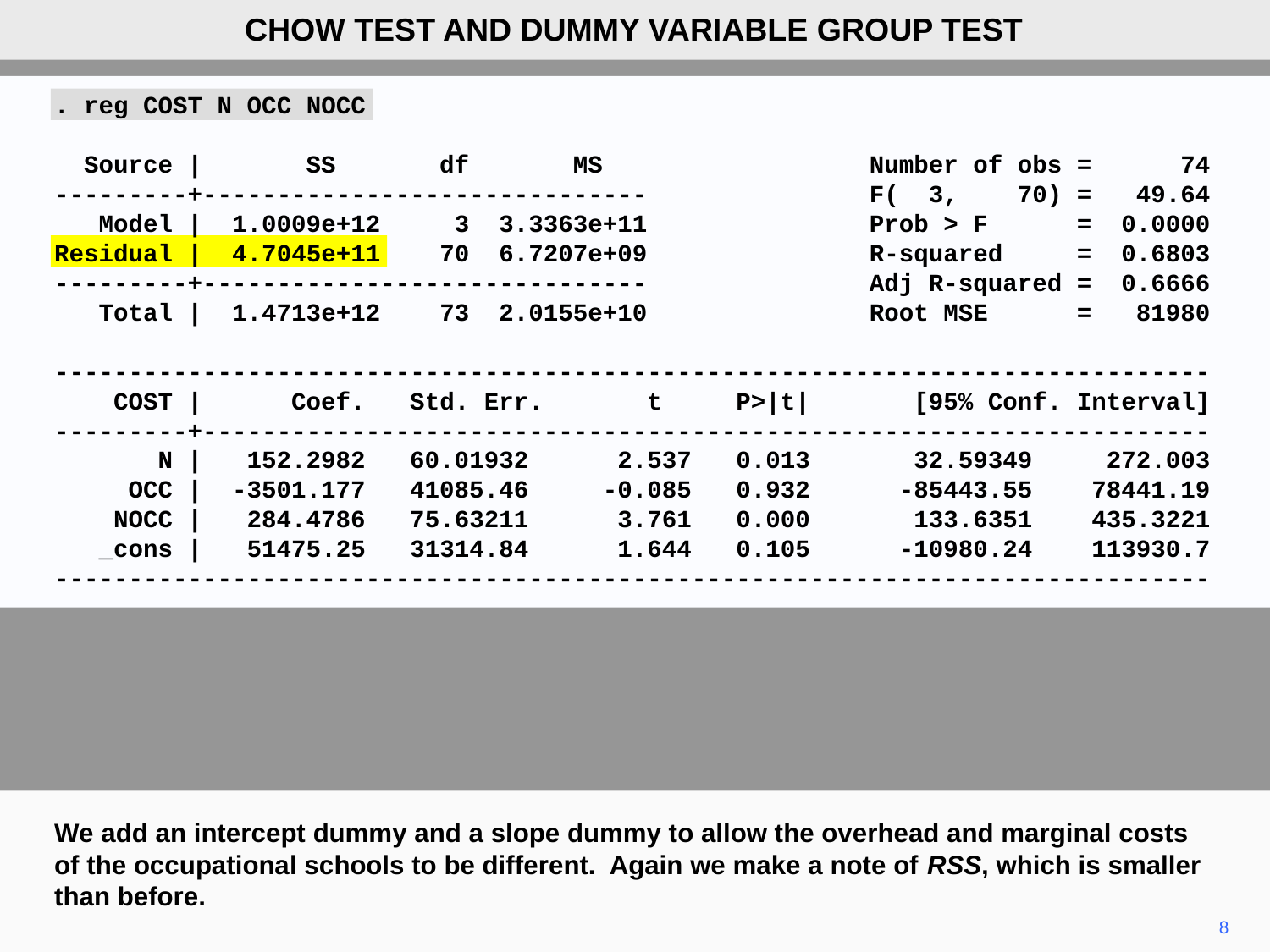

CHOW TEST AND DUMMY VARIABLE GROUP TEST

. reg COST N OCC NOCC

  Source |       SS       df       MS                  Number of obs =      74
---------+------------------------------               F(  3,    70) =   49.64
   Model |  1.0009e+12     3  3.3363e+11               Prob > F      =  0.0000
Residual |  4.7045e+11    70  6.7207e+09               R-squared     =  0.6803
---------+------------------------------               Adj R-squared =  0.6666
   Total |  1.4713e+12    73  2.0155e+10               Root MSE      =   81980

------------------------------------------------------------------------------
    COST |      Coef.   Std. Err.       t     P>|t|       [95% Conf. Interval]
---------+--------------------------------------------------------------------
       N |   152.2982   60.01932      2.537   0.013       32.59349     272.003
     OCC |  -3501.177   41085.46     -0.085   0.932      -85443.55    78441.19
    NOCC |   284.4786   75.63211      3.761   0.000       133.6351    435.3221
   _cons |   51475.25   31314.84      1.644   0.105      -10980.24    113930.7
------------------------------------------------------------------------------

We add an intercept dummy and a slope dummy to allow the overhead and marginal costs of the occupational schools to be different.  Again we make a note of RSS, which is smaller than before.
8